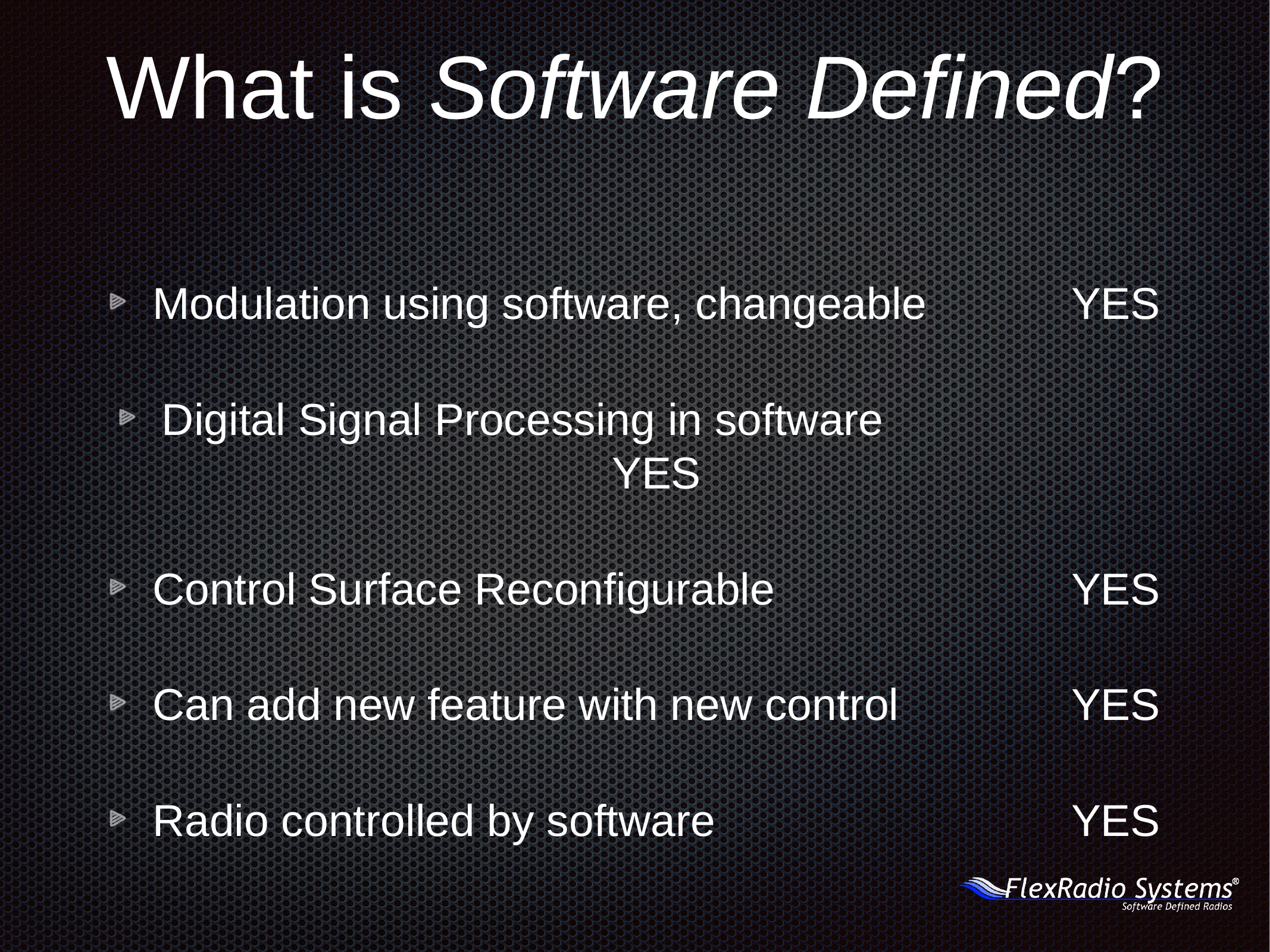

What is Software Defined?
Modulation using software, changeable			YES
Digital Signal Processing in software				YES
Control Surface Reconfigurable					YES
Can add new feature with new control			YES
Radio controlled by software						YES